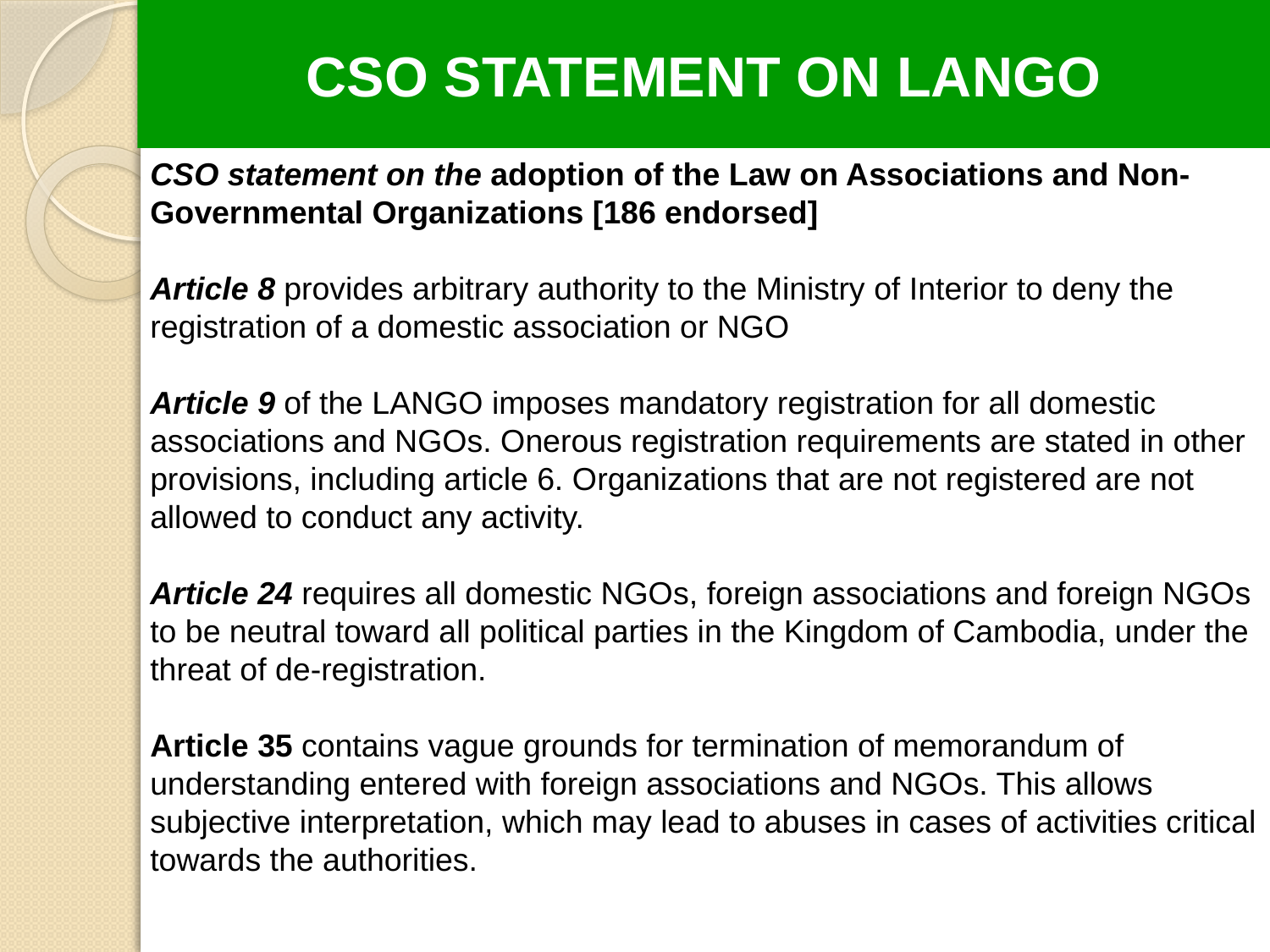

CSO STATEMENT ON LANGO
CSO statement on the adoption of the Law on Associations and Non-Governmental Organizations [186 endorsed]

Article 8 provides arbitrary authority to the Ministry of Interior to deny the registration of a domestic association or NGO

Article 9 of the LANGO imposes mandatory registration for all domestic associations and NGOs. Onerous registration requirements are stated in other provisions, including article 6. Organizations that are not registered are not allowed to conduct any activity.

Article 24 requires all domestic NGOs, foreign associations and foreign NGOs to be neutral toward all political parties in the Kingdom of Cambodia, under the threat of de-registration.

Article 35 contains vague grounds for termination of memorandum of understanding entered with foreign associations and NGOs. This allows subjective interpretation, which may lead to abuses in cases of activities critical towards the authorities.